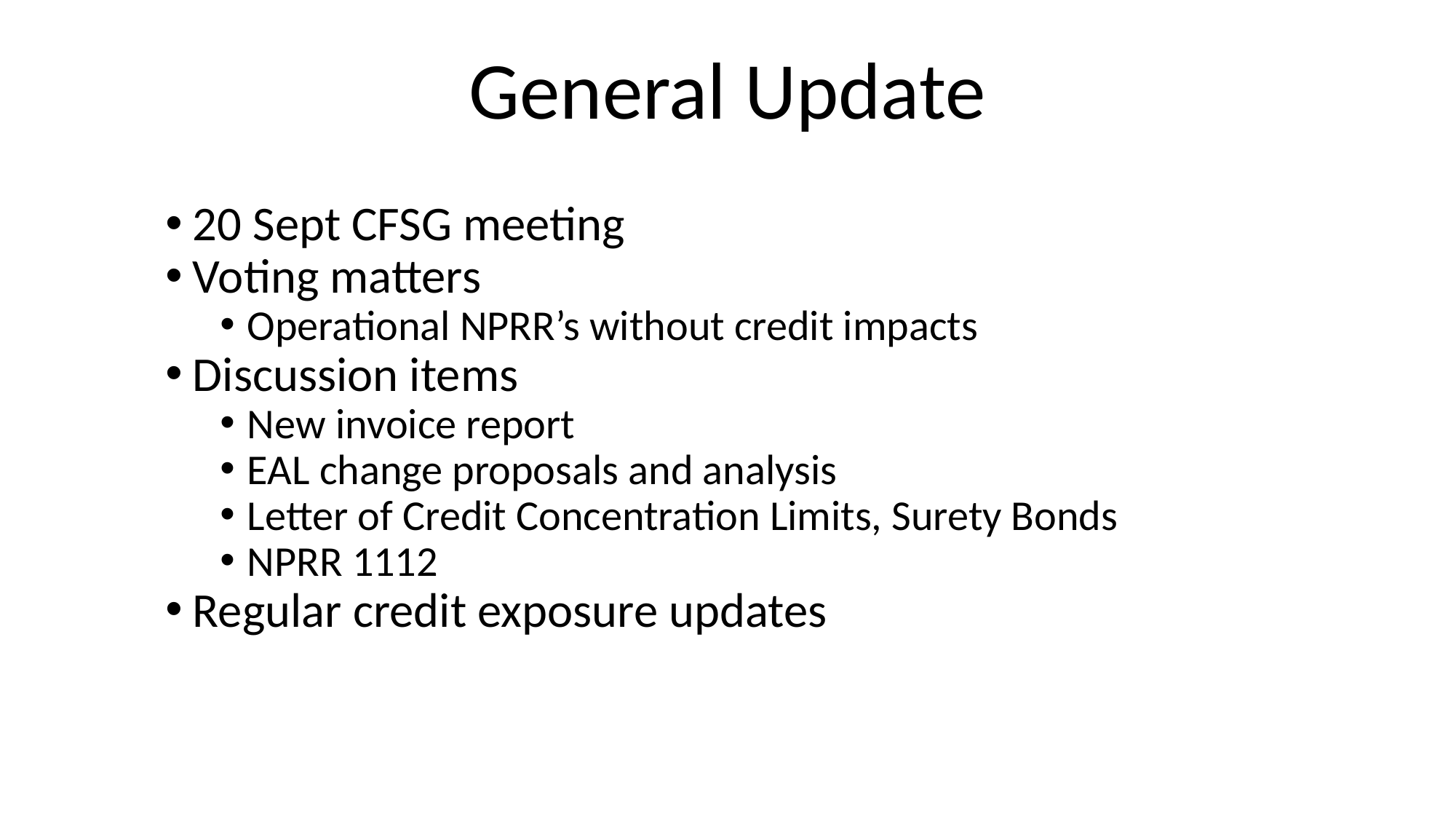

# General Update
20 Sept CFSG meeting
Voting matters
Operational NPRR’s without credit impacts
Discussion items
New invoice report
EAL change proposals and analysis
Letter of Credit Concentration Limits, Surety Bonds
NPRR 1112
Regular credit exposure updates